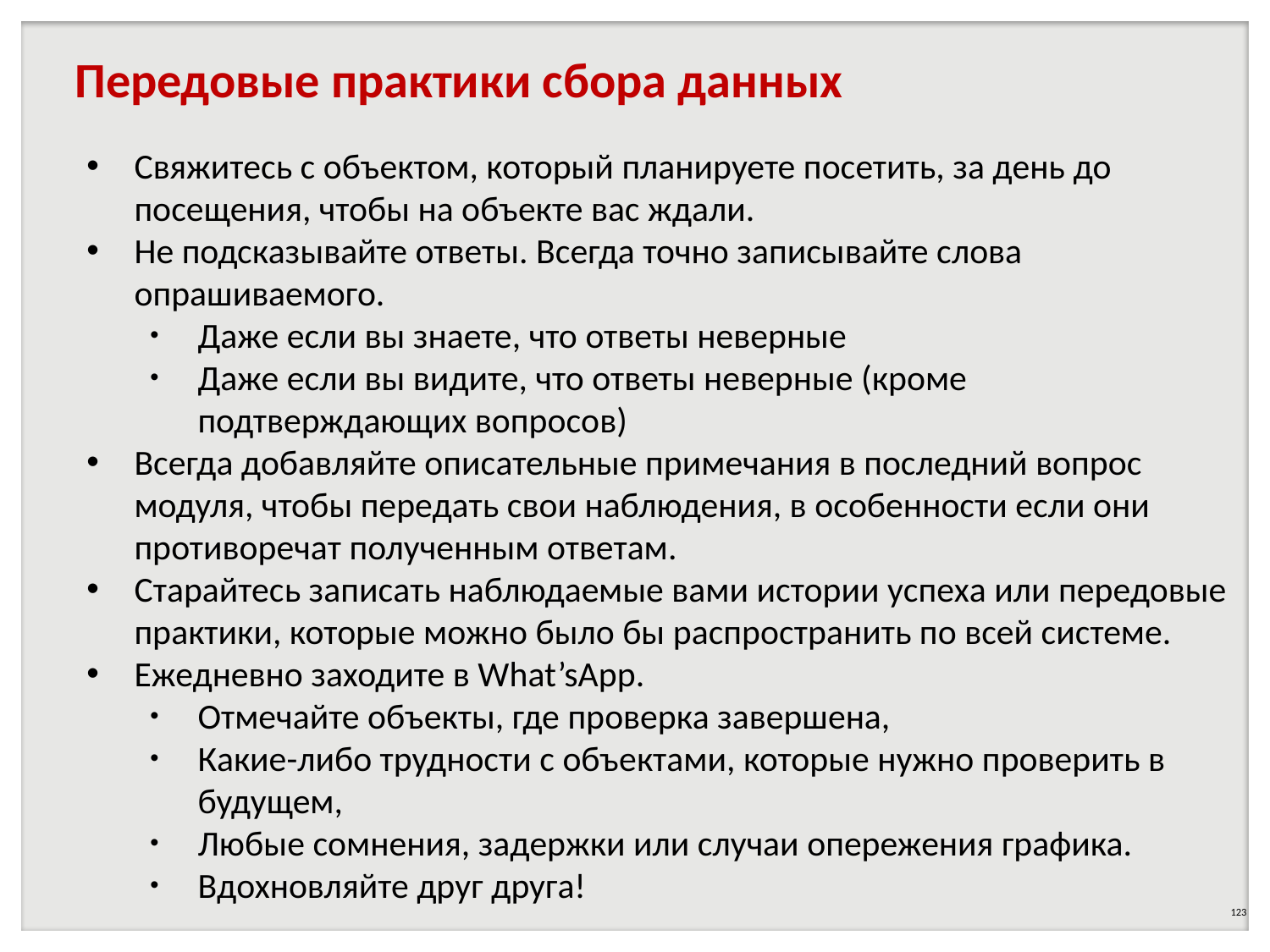

Передовые практики сбора данных
Свяжитесь с объектом, который планируете посетить, за день до посещения, чтобы на объекте вас ждали.
Не подсказывайте ответы. Всегда точно записывайте слова опрашиваемого.
Даже если вы знаете, что ответы неверные
Даже если вы видите, что ответы неверные (кроме подтверждающих вопросов)
Всегда добавляйте описательные примечания в последний вопрос модуля, чтобы передать свои наблюдения, в особенности если они противоречат полученным ответам.
Старайтесь записать наблюдаемые вами истории успеха или передовые практики, которые можно было бы распространить по всей системе.
Ежедневно заходите в What’sApp.
Отмечайте объекты, где проверка завершена,
Какие-либо трудности с объектами, которые нужно проверить в будущем,
Любые сомнения, задержки или случаи опережения графика.
Вдохновляйте друг друга!